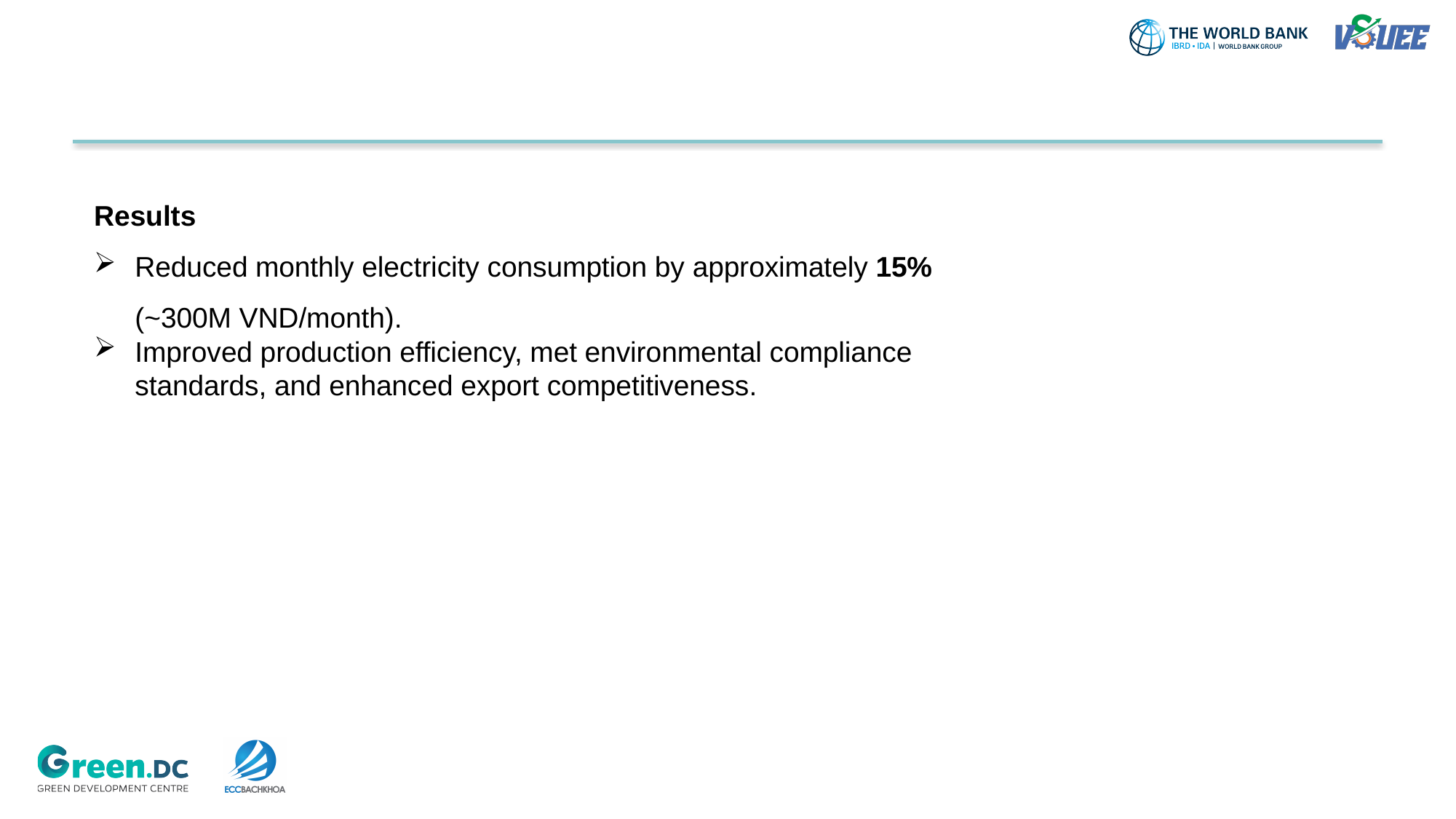

#
Results
Reduced monthly electricity consumption by approximately 15% (~300M VND/month).
Improved production efficiency, met environmental compliance standards, and enhanced export competitiveness.